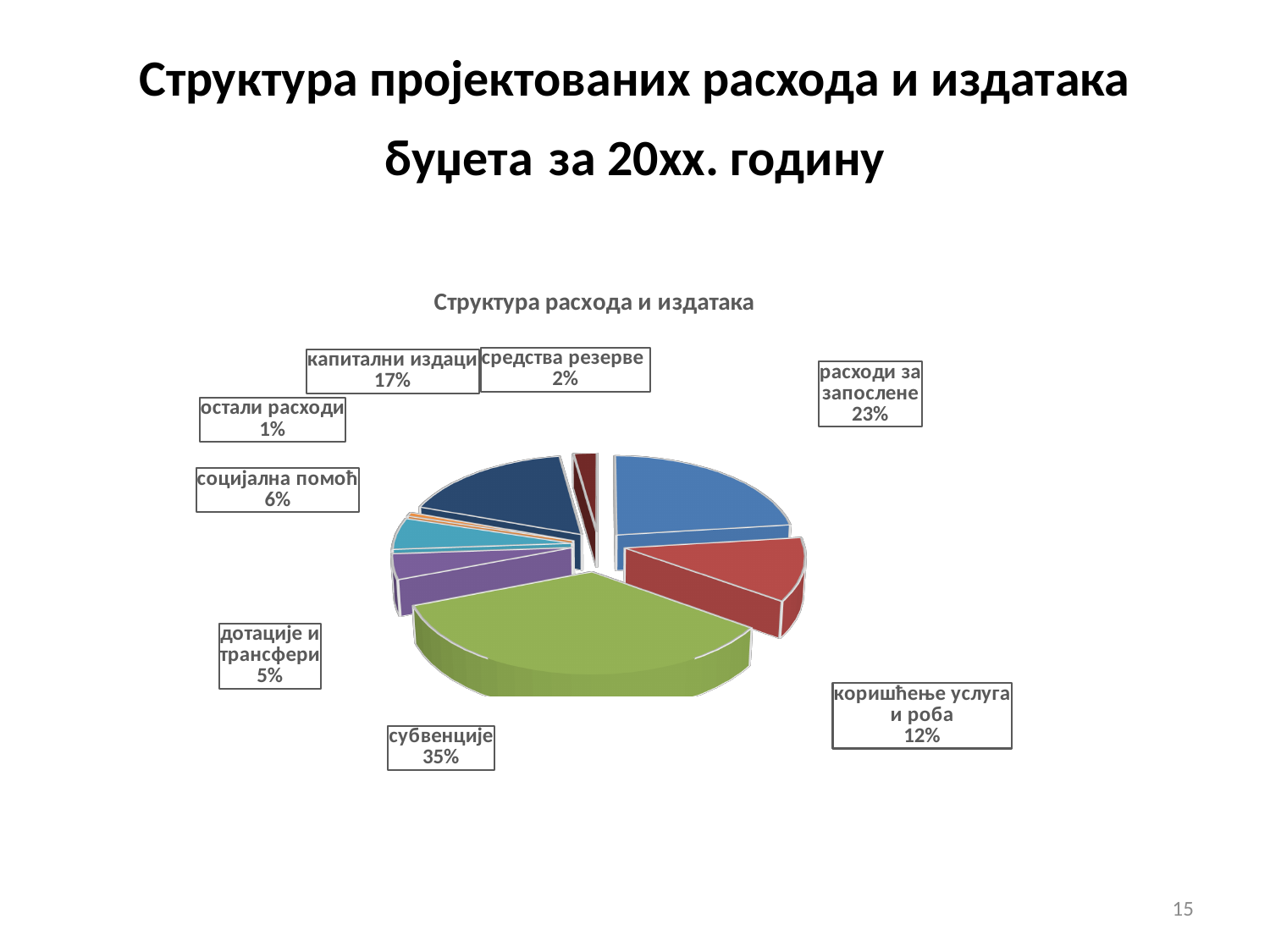

# Структура пројектованих расхода и издатака буџета за 20хх. годину

[unsupported chart]

15